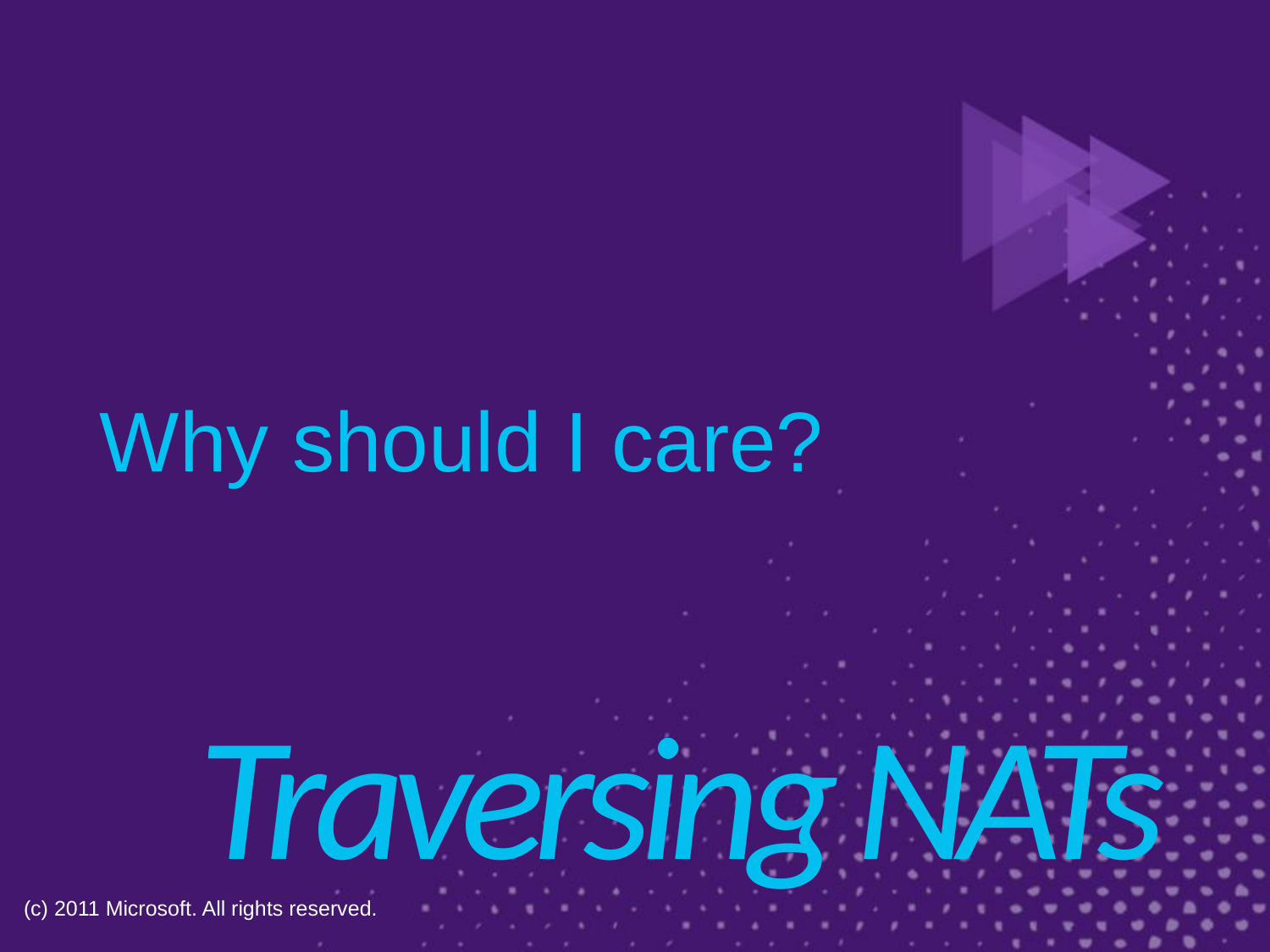

# Why should I care?

Traversing NATs

(c) 2011 Microsoft. All rights reserved.